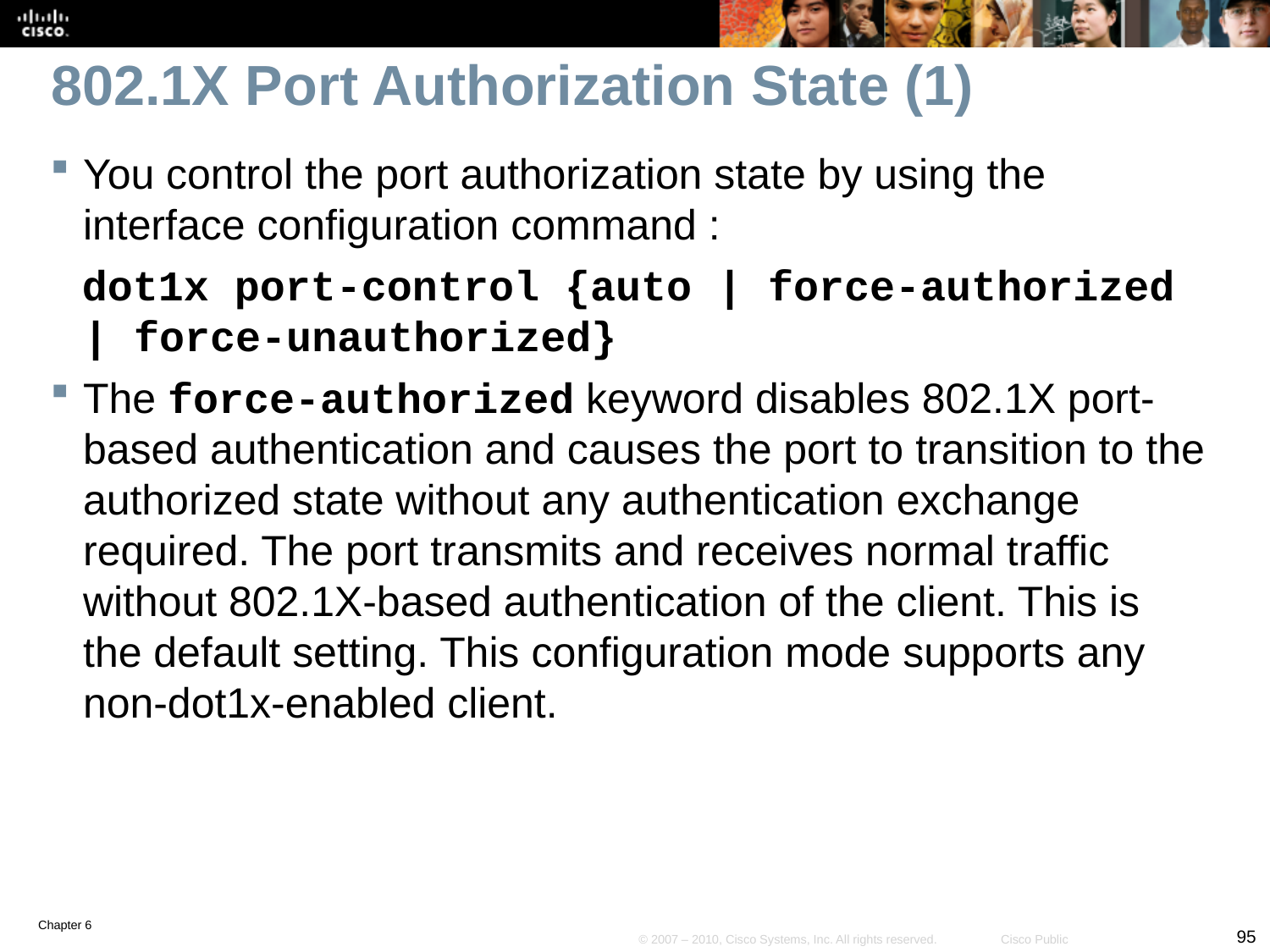

# 802.1X Port Authorization State (1)
You control the port authorization state by using the interface configuration command :
dot1x port-control {auto | force-authorized | force-unauthorized}
The force-authorized keyword disables 802.1X port-based authentication and causes the port to transition to the authorized state without any authentication exchange required. The port transmits and receives normal traffic without 802.1X-based authentication of the client. This is the default setting. This configuration mode supports any non-dot1x-enabled client.